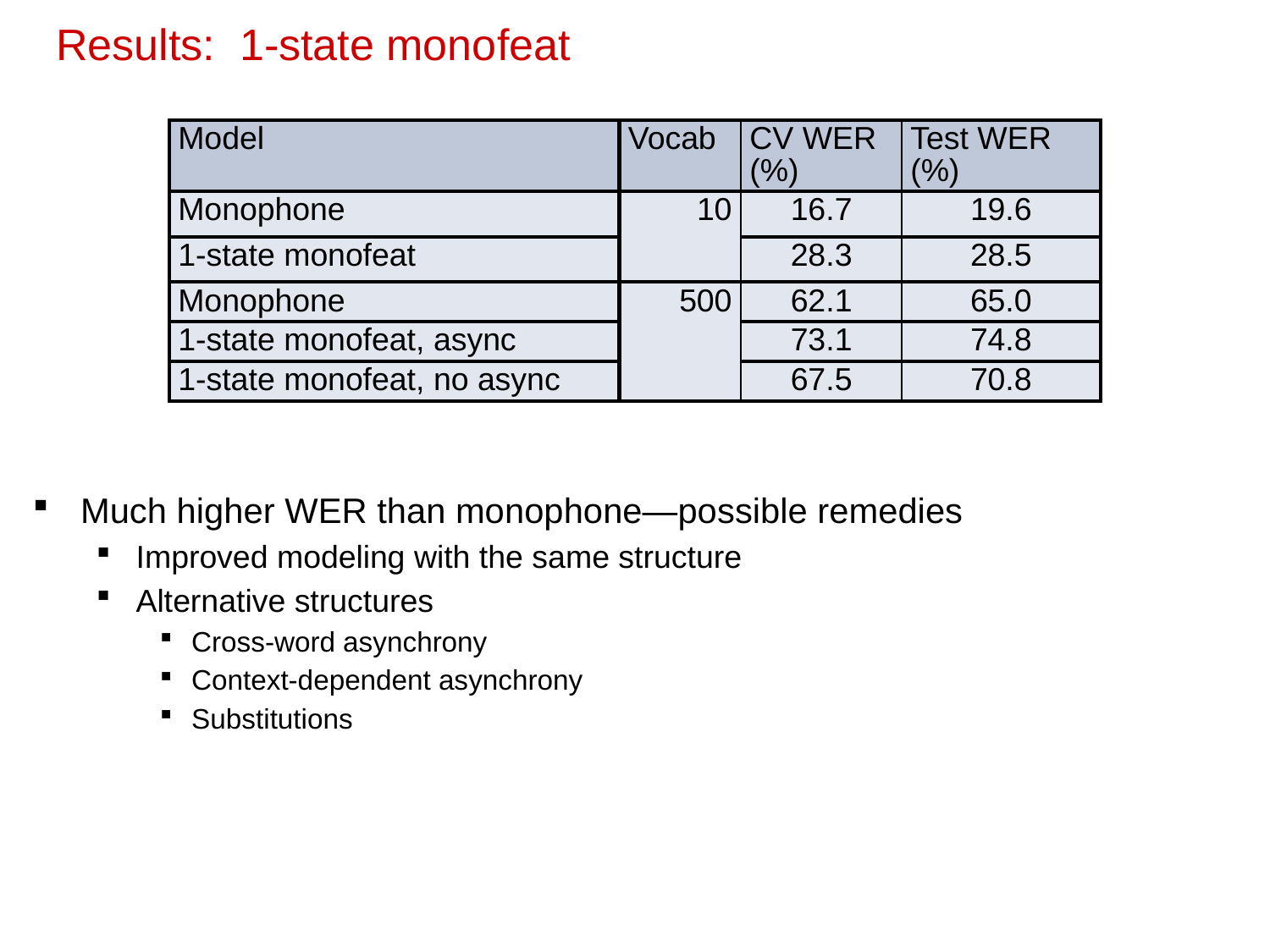

# Results:  1-state monofeat
| Model | Vocab | CV WER (%) | Test WER (%) |
| --- | --- | --- | --- |
| Monophone | 10 | 16.7 | 19.6 |
| 1-state monofeat |  | 28.3 | 28.5 |
| Monophone | 500 | 62.1 | 65.0 |
| 1-state monofeat, async |  | 73.1 | 74.8 |
| 1-state monofeat, no async |  | 67.5 | 70.8 |
Much higher WER than monophone—possible remedies
Improved modeling with the same structure
Alternative structures
Cross-word asynchrony
Context-dependent asynchrony
Substitutions